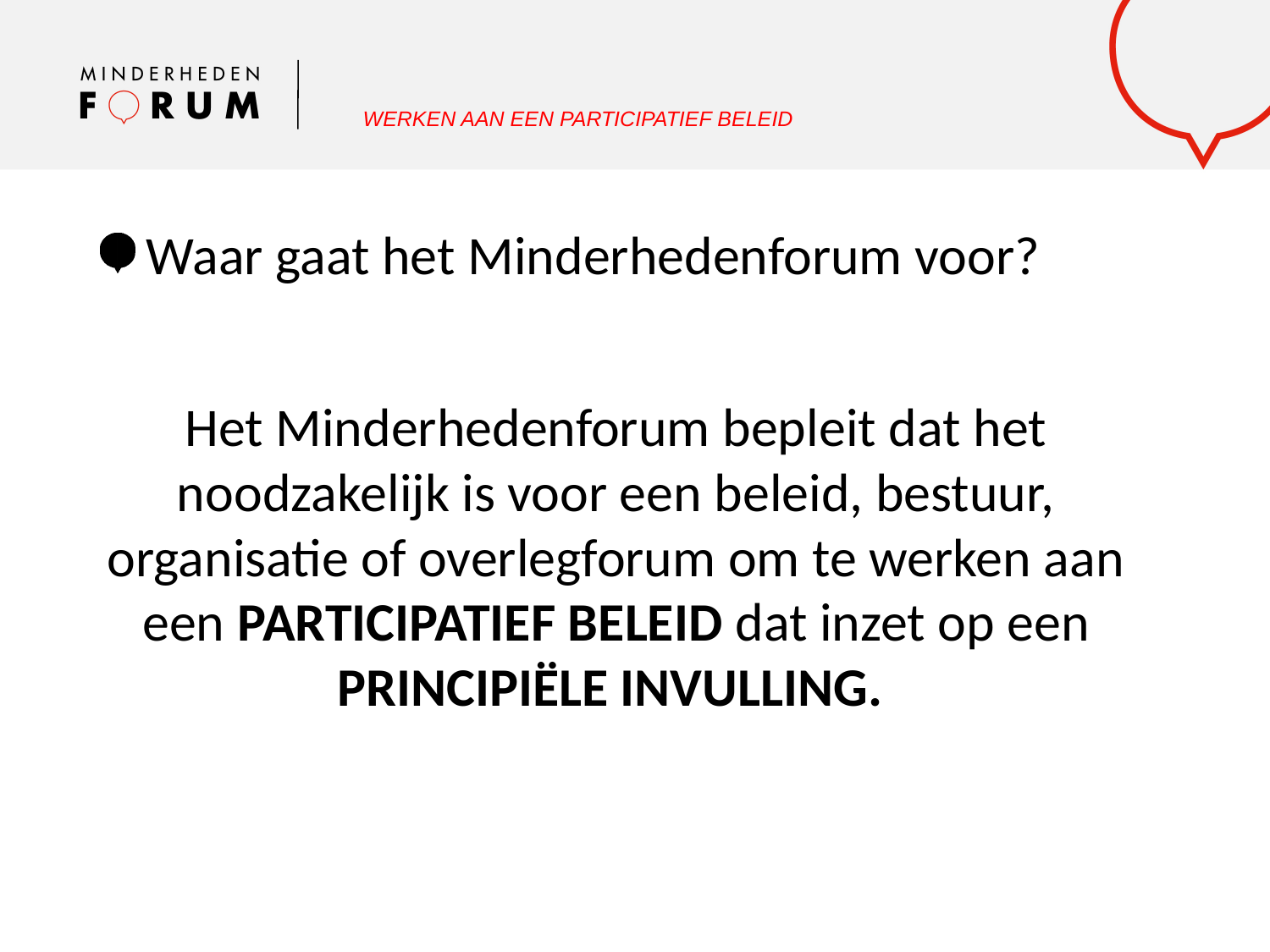

WERKEN AAN EEN PARTICIPATIEF BELEID
Waar gaat het Minderhedenforum voor?

Het Minderhedenforum bepleit dat het noodzakelijk is voor een beleid, bestuur, organisatie of overlegforum om te werken aan een participatief beleid dat inzet op een principiële invulling.